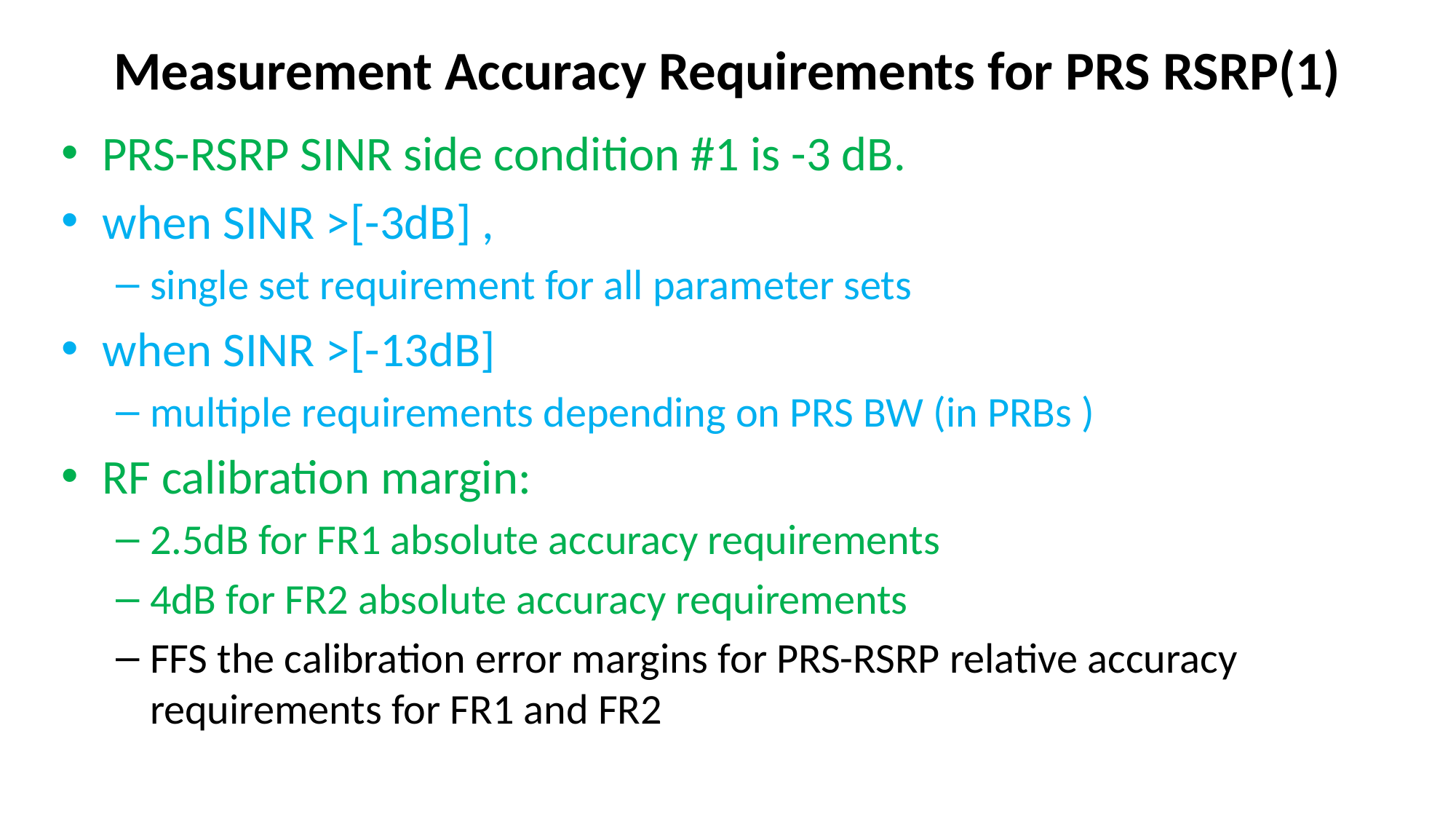

# Measurement Accuracy Requirements for PRS RSRP(1)
PRS-RSRP SINR side condition #1 is -3 dB.
when SINR >[-3dB] ,
single set requirement for all parameter sets
when SINR >[-13dB]
multiple requirements depending on PRS BW (in PRBs )
RF calibration margin:
2.5dB for FR1 absolute accuracy requirements
4dB for FR2 absolute accuracy requirements
FFS the calibration error margins for PRS-RSRP relative accuracy requirements for FR1 and FR2